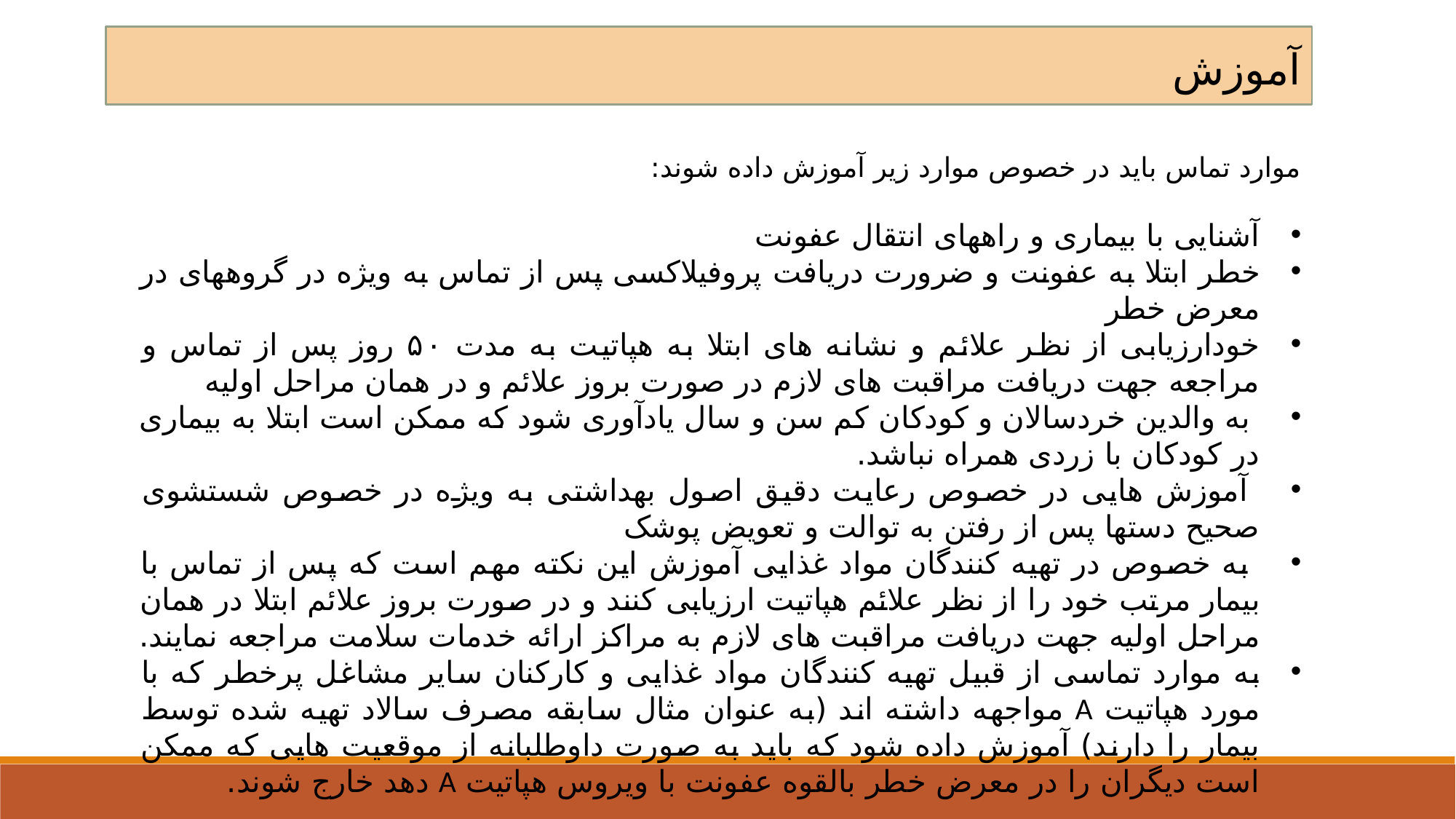

آموزش
موارد تماس باید در خصوص موارد زیر آموزش داده شوند:

آشنایی با بیماری و راههای انتقال عفونت
خطر ابتلا به عفونت و ضرورت دریافت پروفیلاکسی پس از تماس به ویژه در گروههای در معرض خطر
خودارزیابی از نظر علائم و نشانه های ابتلا به هپاتیت به مدت ۵۰ روز پس از تماس و مراجعه جهت دریافت مراقبت های لازم در صورت بروز علائم و در همان مراحل اولیه
 به والدین خردسالان و کودکان کم سن و سال یادآوری شود که ممکن است ابتلا به بیماری در کودکان با زردی همراه نباشد.
 آموزش هایی در خصوص رعایت دقیق اصول بهداشتی به ویژه در خصوص شستشوی صحیح دستها پس از رفتن به توالت و تعویض پوشک
 به خصوص در تهیه کنندگان مواد غذایی آموزش این نکته مهم است که پس از تماس با بیمار مرتب خود را از نظر علائم هپاتیت ارزیابی کنند و در صورت بروز علائم ابتلا در همان مراحل اولیه جهت دریافت مراقبت های لازم به مراکز ارائه خدمات سلامت مراجعه نمایند.
به موارد تماسی از قبیل تهیه کنندگان مواد غذایی و کارکنان سایر مشاغل پرخطر که با مورد هپاتیت A مواجهه داشته اند (به عنوان مثال سابقه مصرف سالاد تهیه شده توسط بیمار را دارند) آموزش داده شود که باید به صورت داوطلبانه از موقعیت هایی که ممکن است دیگران را در معرض خطر بالقوه عفونت با ویروس هپاتیت A دهد خارج شوند.